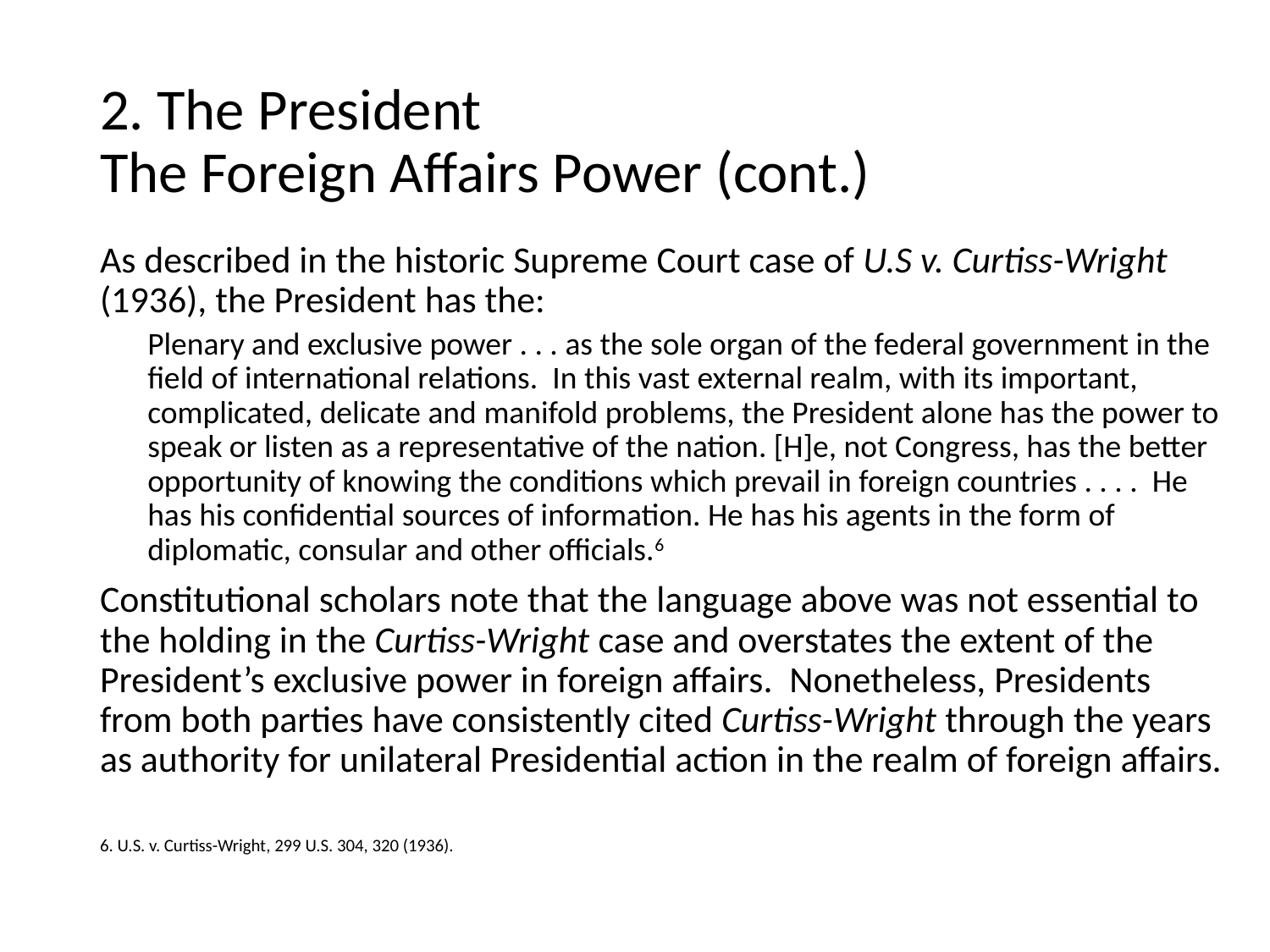

# 2. The President The Foreign Affairs Power (cont.)
As described in the historic Supreme Court case of U.S v. Curtiss-Wright (1936), the President has the:
Plenary and exclusive power . . . as the sole organ of the federal government in the field of international relations.  In this vast external realm, with its important, complicated, delicate and manifold problems, the President alone has the power to speak or listen as a representative of the nation. [H]e, not Congress, has the better opportunity of knowing the conditions which prevail in foreign countries . . . .  He has his confidential sources of information. He has his agents in the form of diplomatic, consular and other officials.6
Constitutional scholars note that the language above was not essential to the holding in the Curtiss-Wright case and overstates the extent of the President’s exclusive power in foreign affairs.  Nonetheless, Presidents from both parties have consistently cited Curtiss-Wright through the years as authority for unilateral Presidential action in the realm of foreign affairs.

6. U.S. v. Curtiss-Wright, 299 U.S. 304, 320 (1936).